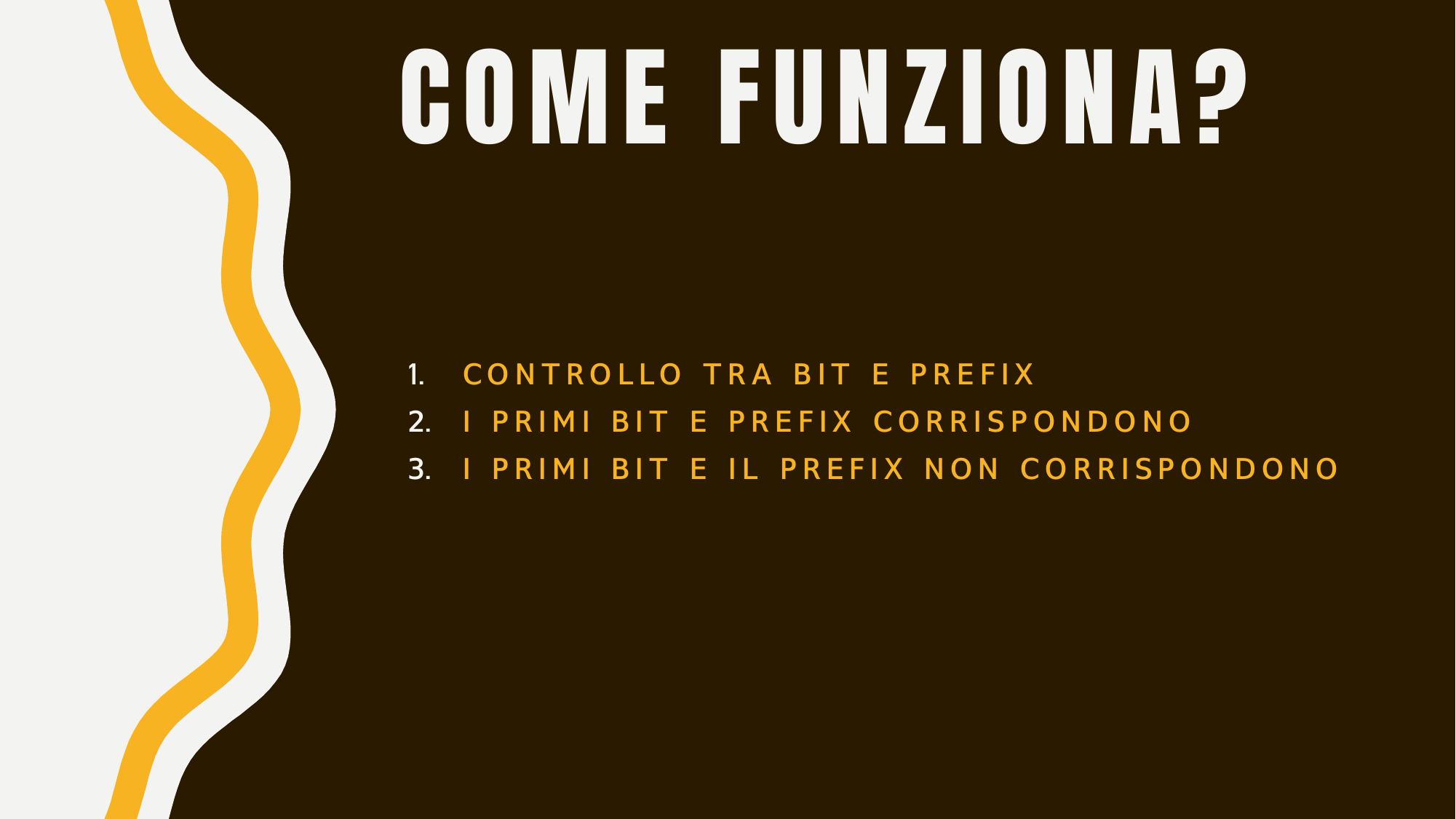

# COME FUNZIONA?
CONTROLLO TRA BIT E PREFIX
I primi Bit e prefix corrispondono
i primi bit e il prefix non corrispondono